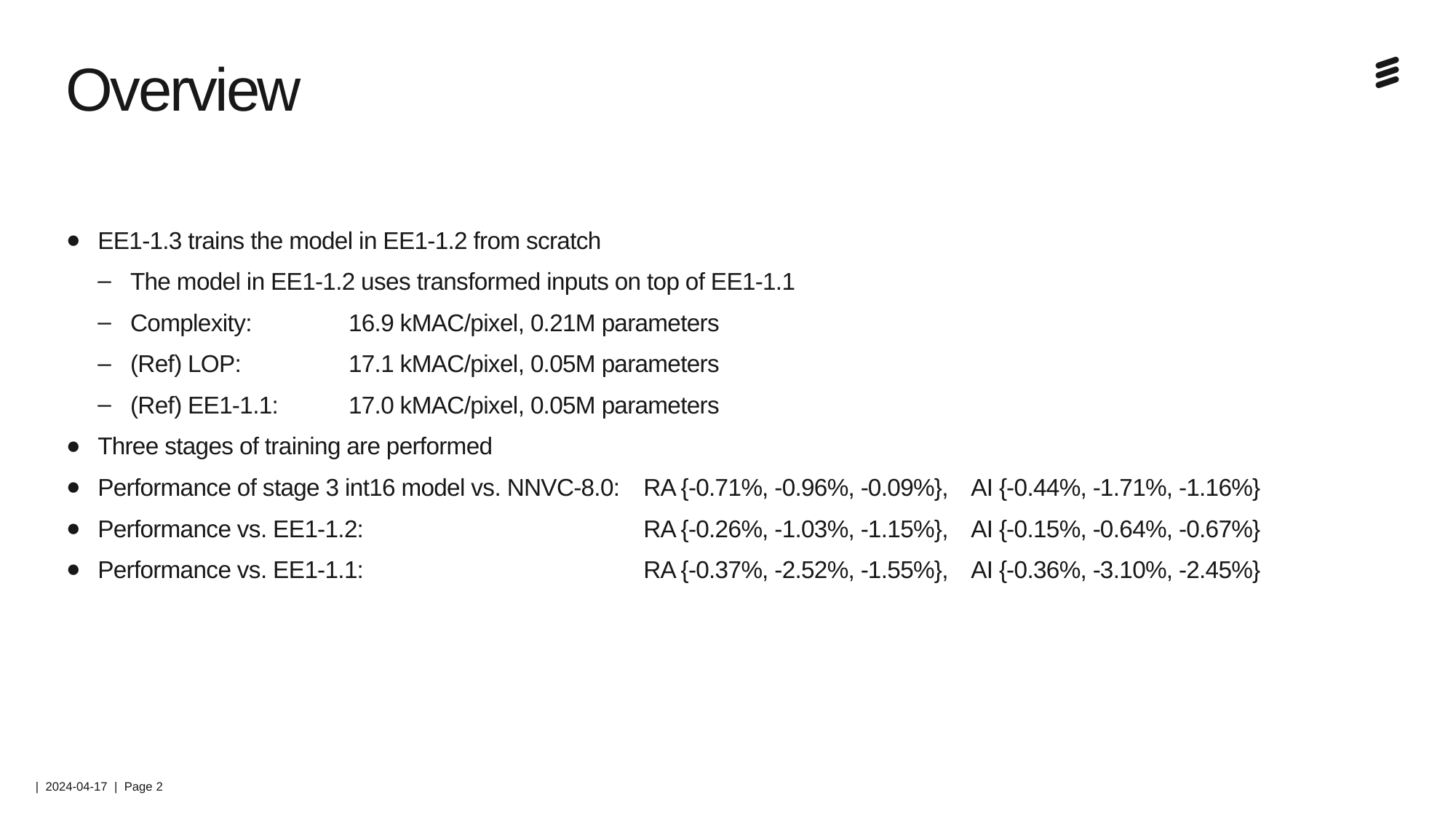

# Overview
EE1-1.3 trains the model in EE1-1.2 from scratch
The model in EE1-1.2 uses transformed inputs on top of EE1-1.1
Complexity:	16.9 kMAC/pixel, 0.21M parameters
(Ref) LOP:	17.1 kMAC/pixel, 0.05M parameters
(Ref) EE1-1.1:	17.0 kMAC/pixel, 0.05M parameters
Three stages of training are performed
Performance of stage 3 int16 model vs. NNVC-8.0:	RA {-0.71%, -0.96%, -0.09%}, 	AI {-0.44%, -1.71%, -1.16%}
Performance vs. EE1-1.2:			RA {-0.26%, -1.03%, -1.15%}, 	AI {-0.15%, -0.64%, -0.67%}
Performance vs. EE1-1.1:			RA {-0.37%, -2.52%, -1.55%}, 	AI {-0.36%, -3.10%, -2.45%}